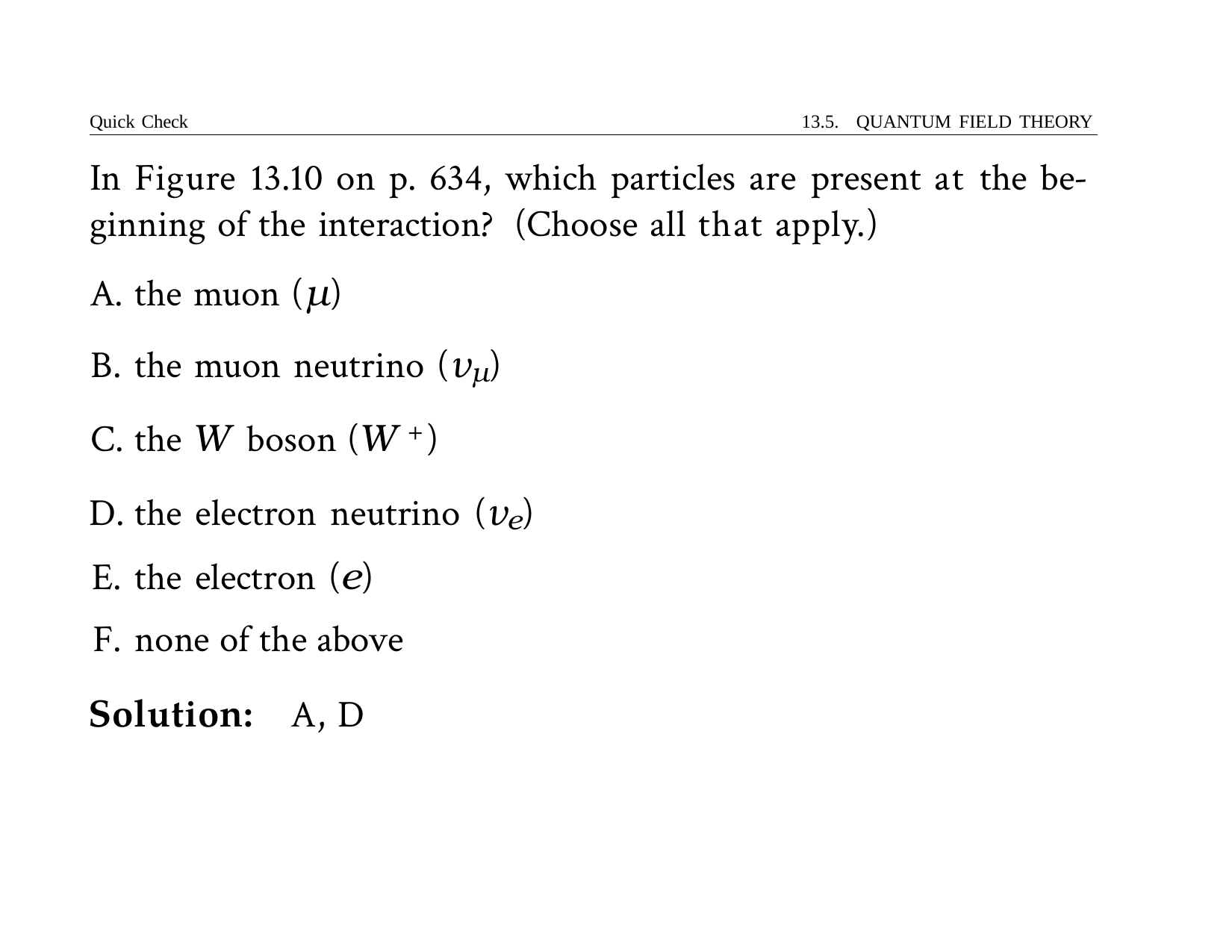

Quick Check	13.5.  QUANTUM FIELD THEORY

# In Figure 13.10 on p. 634, which particles are present at the be- ginning of the interaction?	(Choose all that apply.)
the muon (µ)
the muon neutrino (νµ)
the W boson (W +)
the electron neutrino (νe)
the electron (e)
none of the above
Solution:	A, D